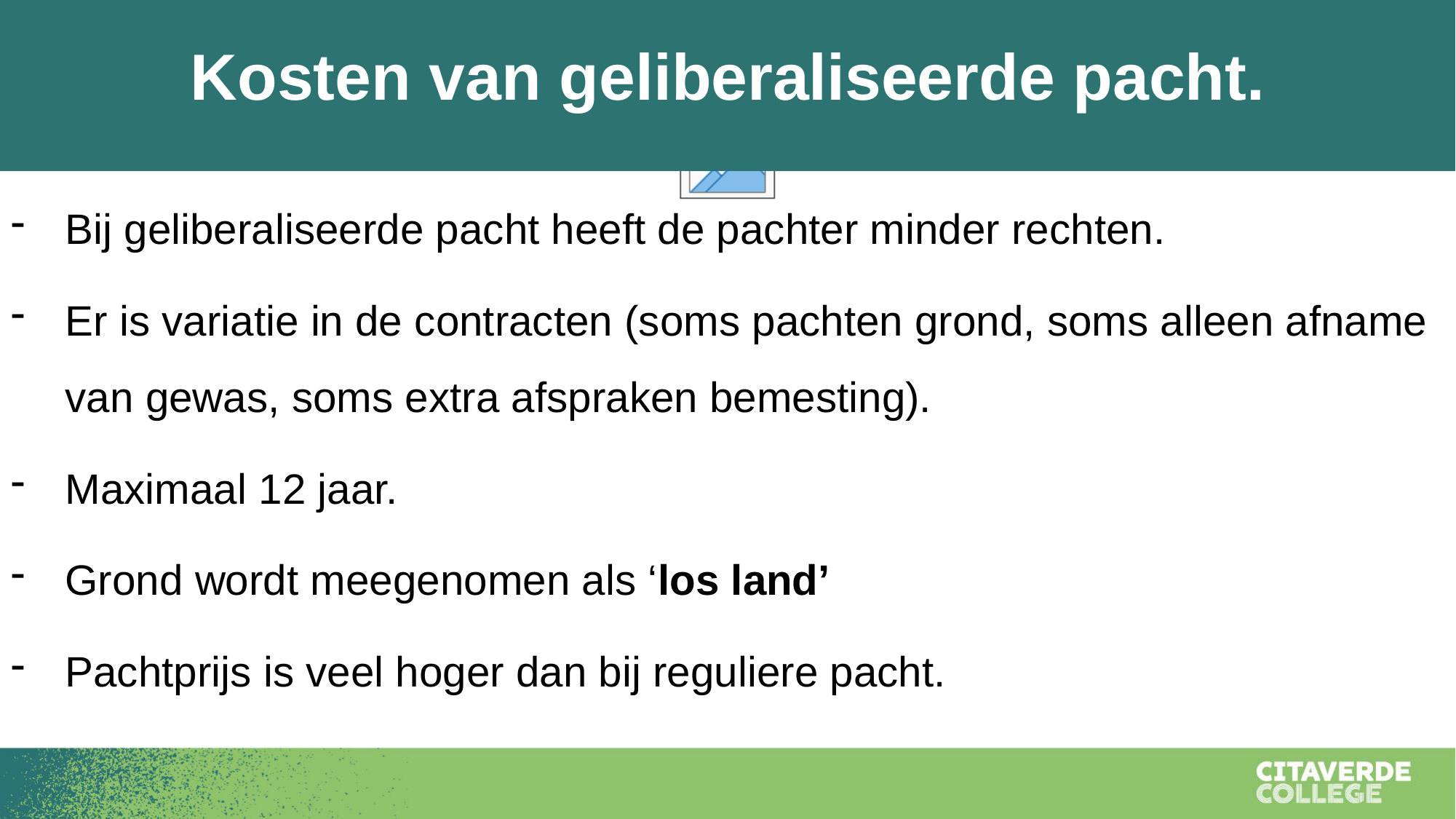

Kosten van geliberaliseerde pacht.
Bij geliberaliseerde pacht heeft de pachter minder rechten.
Er is variatie in de contracten (soms pachten grond, soms alleen afname van gewas, soms extra afspraken bemesting).
Maximaal 12 jaar.
Grond wordt meegenomen als ‘los land’
Pachtprijs is veel hoger dan bij reguliere pacht.